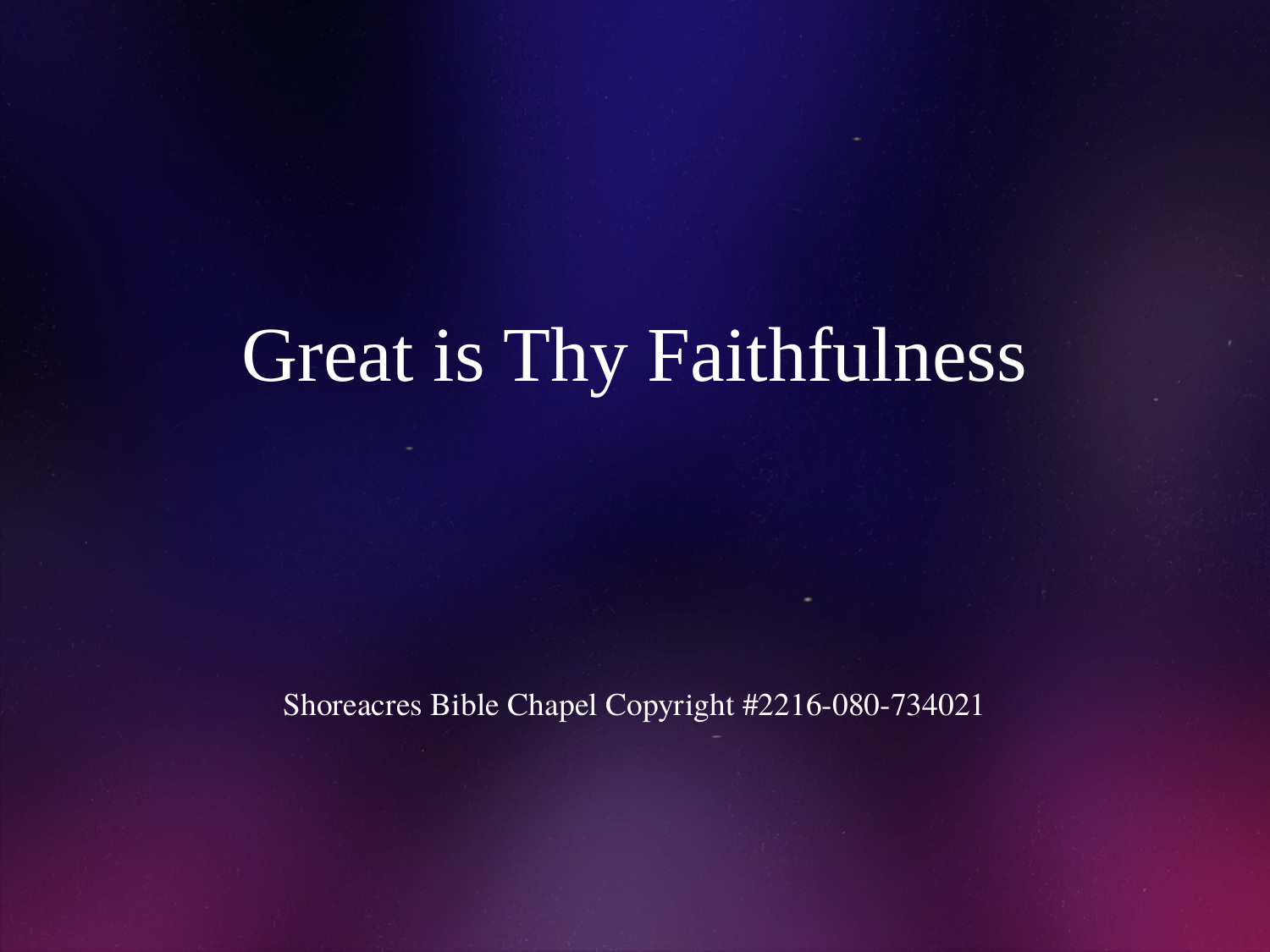

# Great is Thy Faithfulness
Shoreacres Bible Chapel Copyright #2216-080-734021